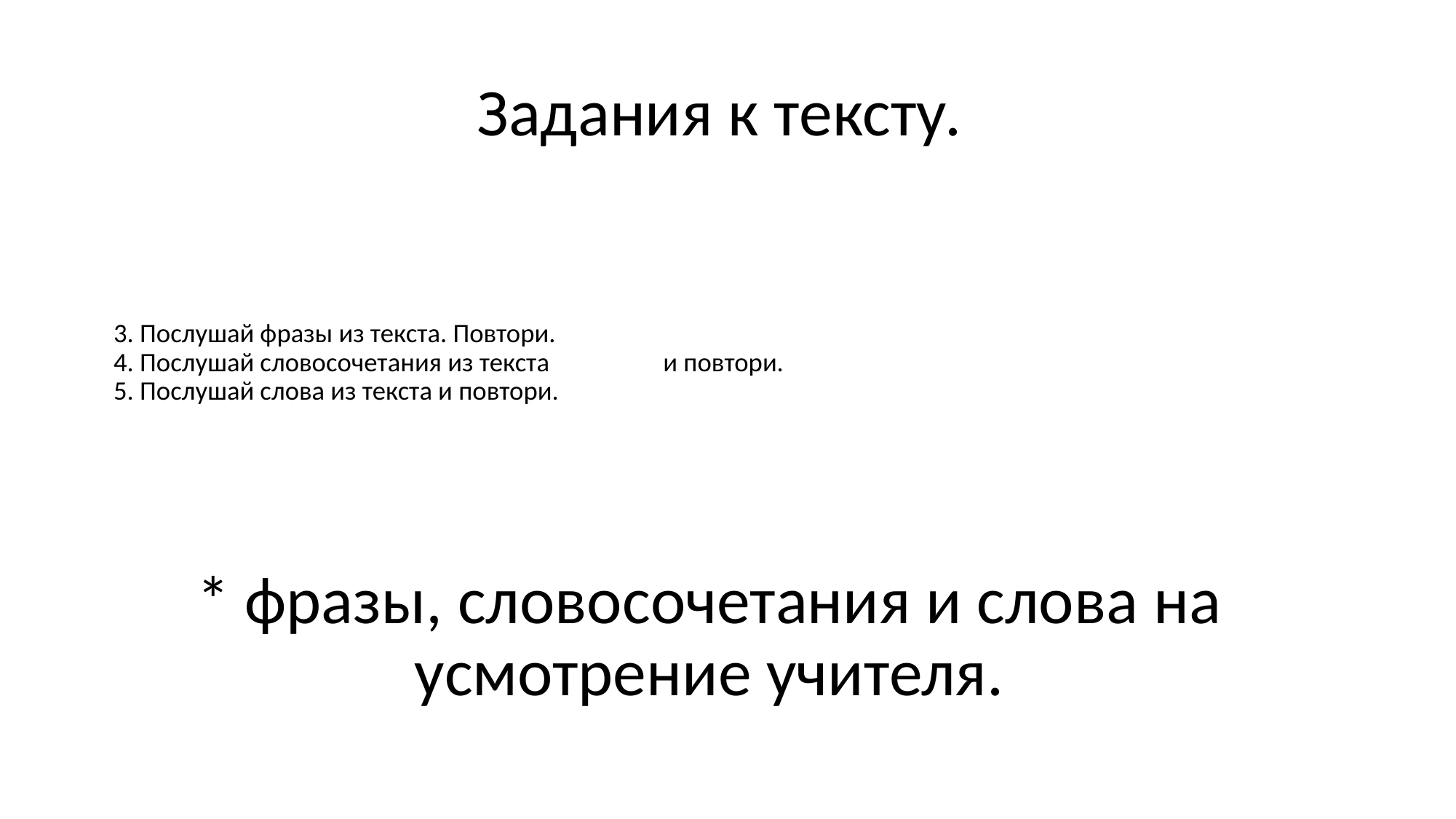

Задания к тексту.

# 3. Послушай фразы из текста. Повтори. 4. Послушай словосочетания из текста                   и повтори. 5. Послушай слова из текста и повтори.
* фразы, словосочетания и слова на усмотрение учителя.